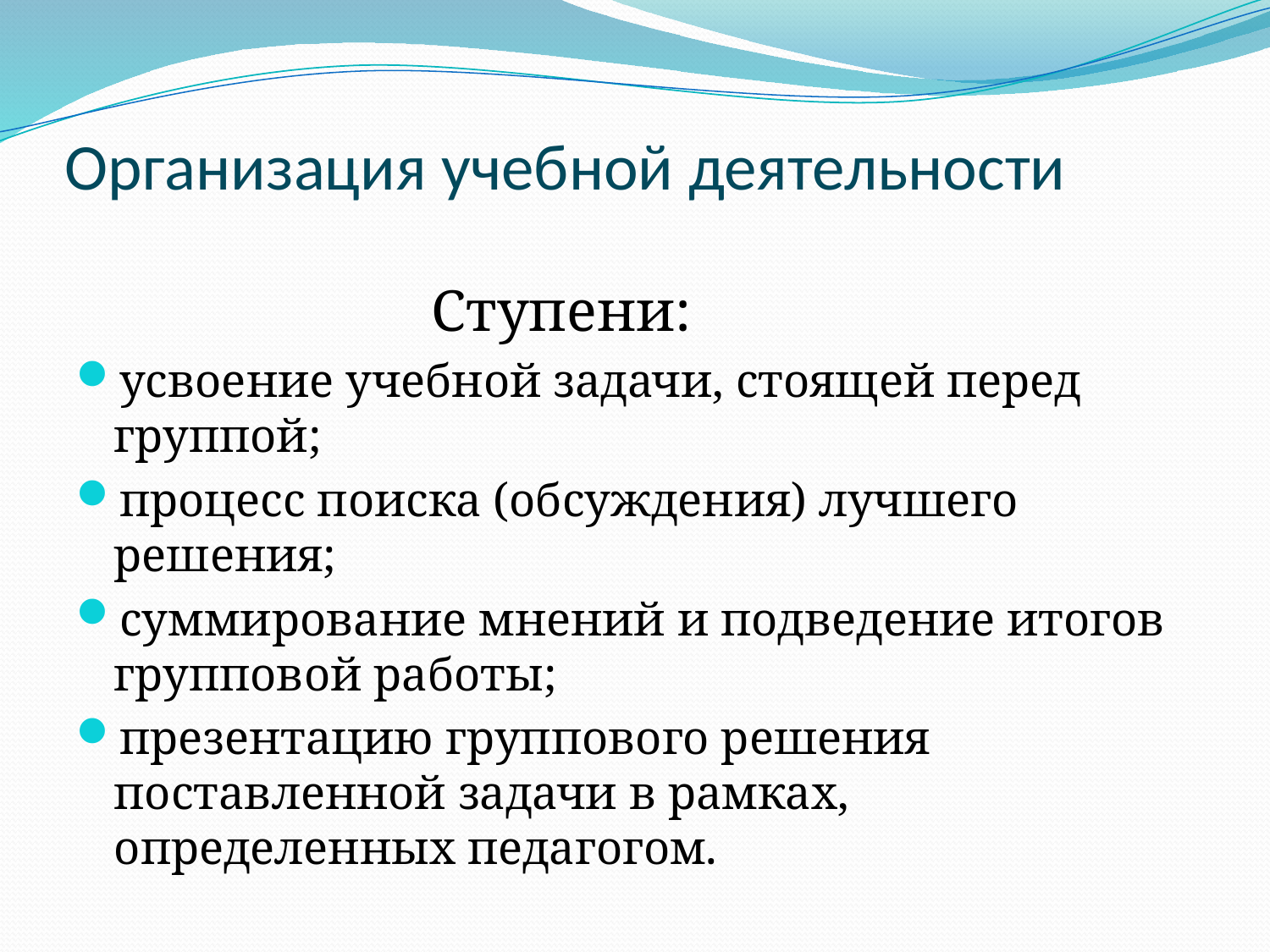

# Организация учебной деятельности
                              Ступени:
усвоение учебной задачи, стоящей перед группой;
процесс поиска (обсуждения) лучшего решения;
суммирование мнений и подведение итогов групповой работы;
презентацию группового решения поставленной задачи в рамках, определенных педагогом.